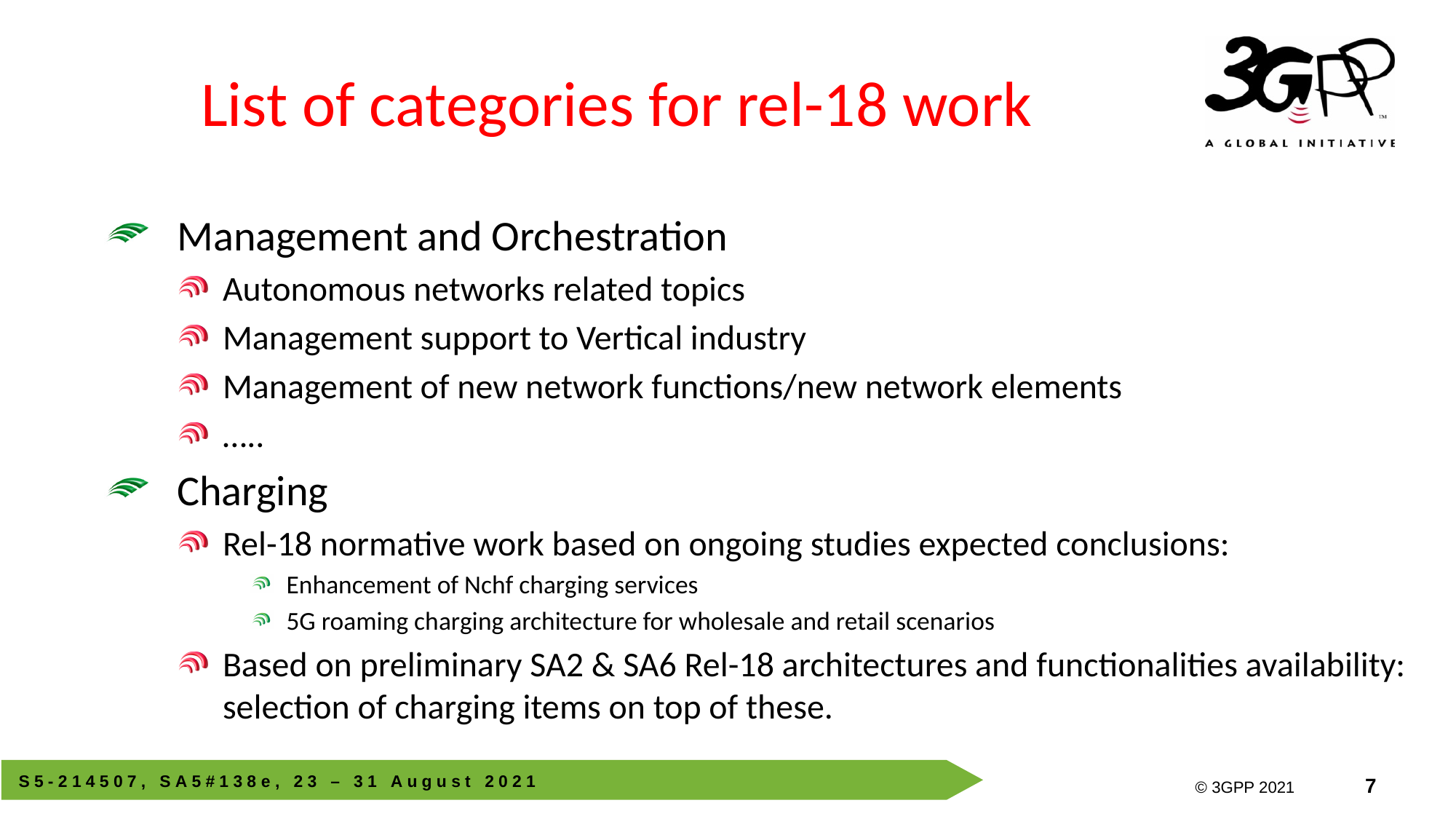

# List of categories for rel-18 work
Management and Orchestration
Autonomous networks related topics
Management support to Vertical industry
Management of new network functions/new network elements
…..
Charging
Rel-18 normative work based on ongoing studies expected conclusions:
Enhancement of Nchf charging services
5G roaming charging architecture for wholesale and retail scenarios
Based on preliminary SA2 & SA6 Rel-18 architectures and functionalities availability: selection of charging items on top of these.